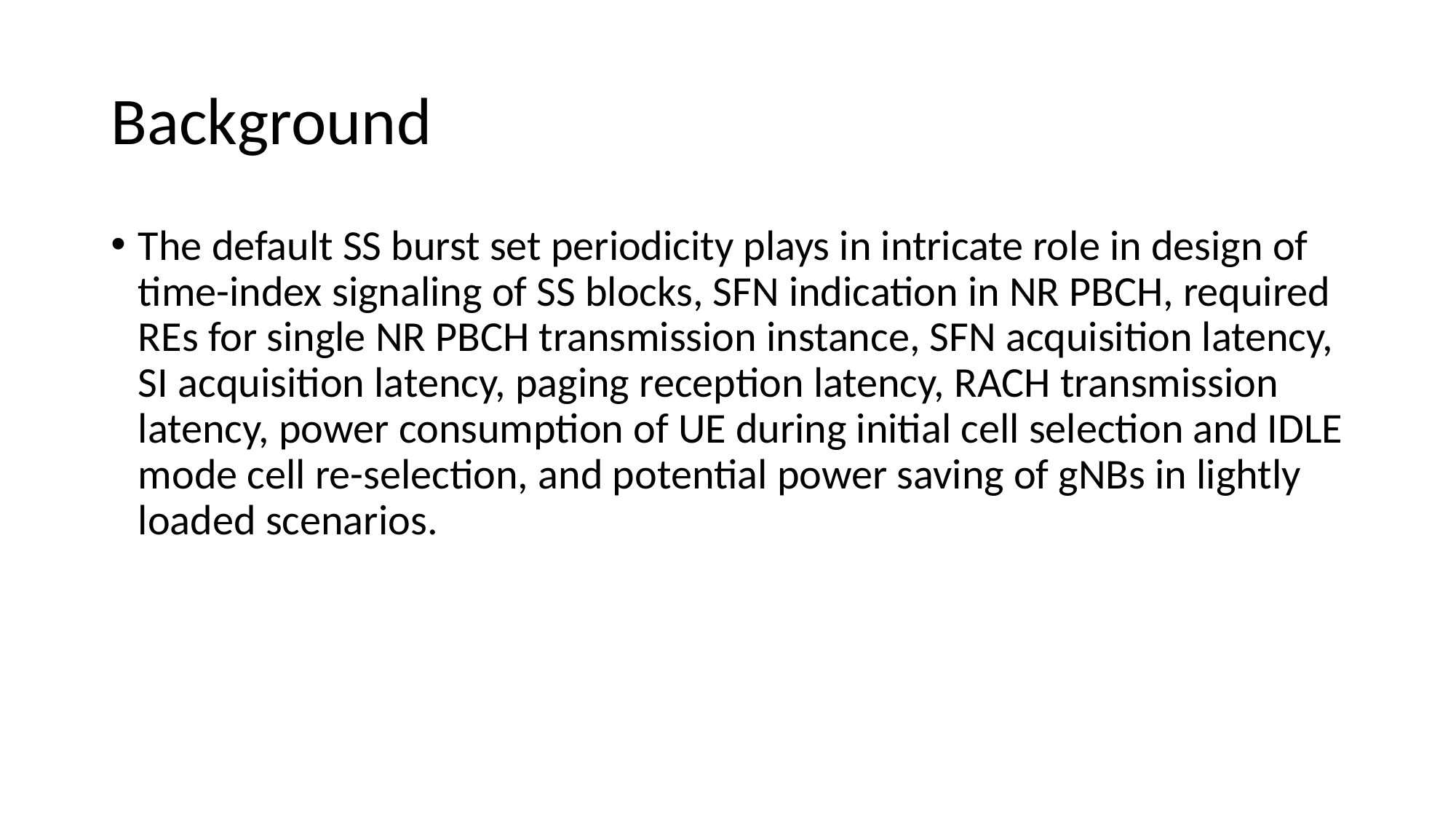

# Background
The default SS burst set periodicity plays in intricate role in design of time-index signaling of SS blocks, SFN indication in NR PBCH, required REs for single NR PBCH transmission instance, SFN acquisition latency, SI acquisition latency, paging reception latency, RACH transmission latency, power consumption of UE during initial cell selection and IDLE mode cell re-selection, and potential power saving of gNBs in lightly loaded scenarios.